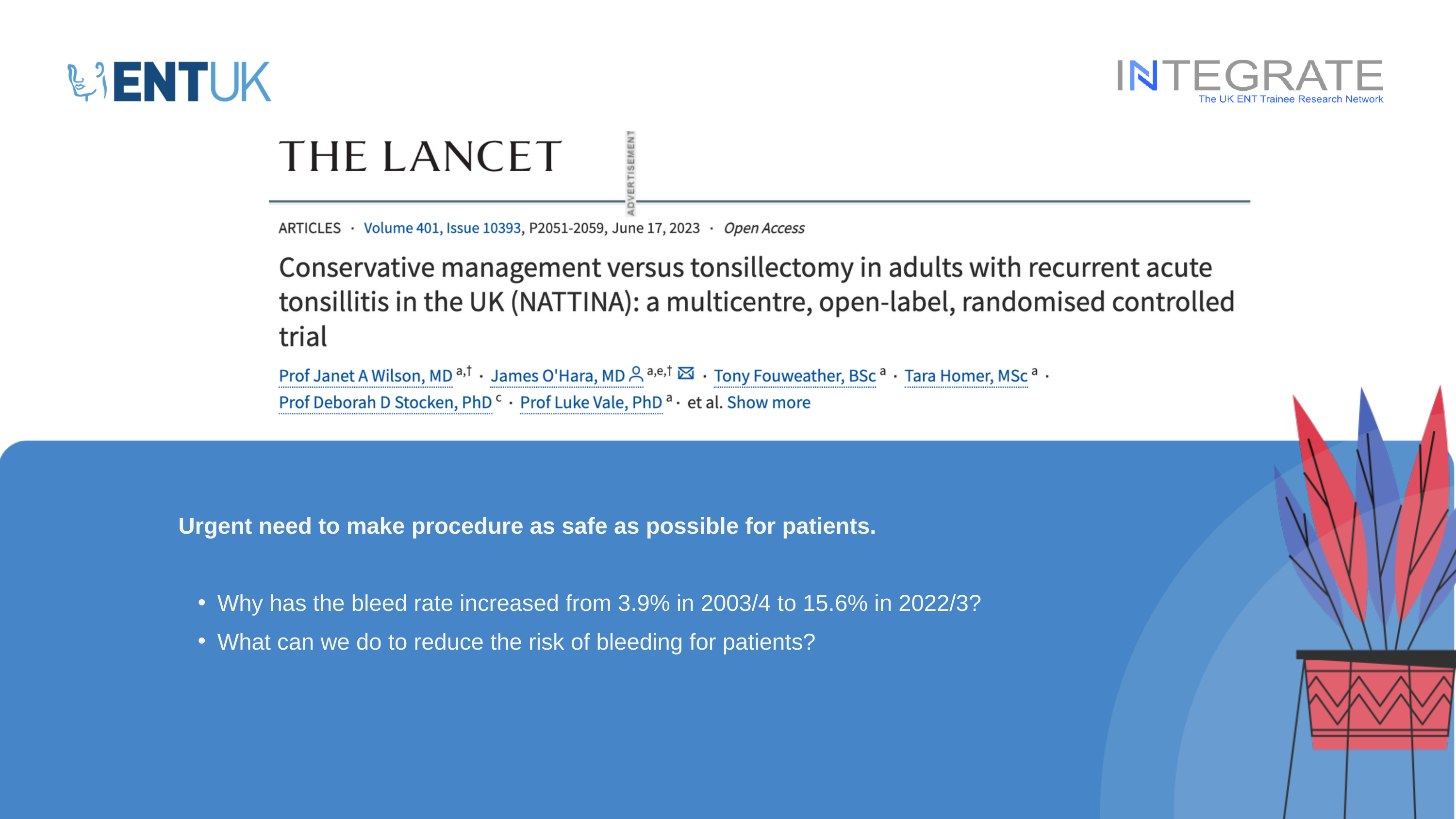

Urgent need to make procedure as safe as possible for patients.

Why has the bleed rate increased from 3.9% in 2003/4 to 15.6% in 2022/3?
What can we do to reduce the risk of bleeding for patients?